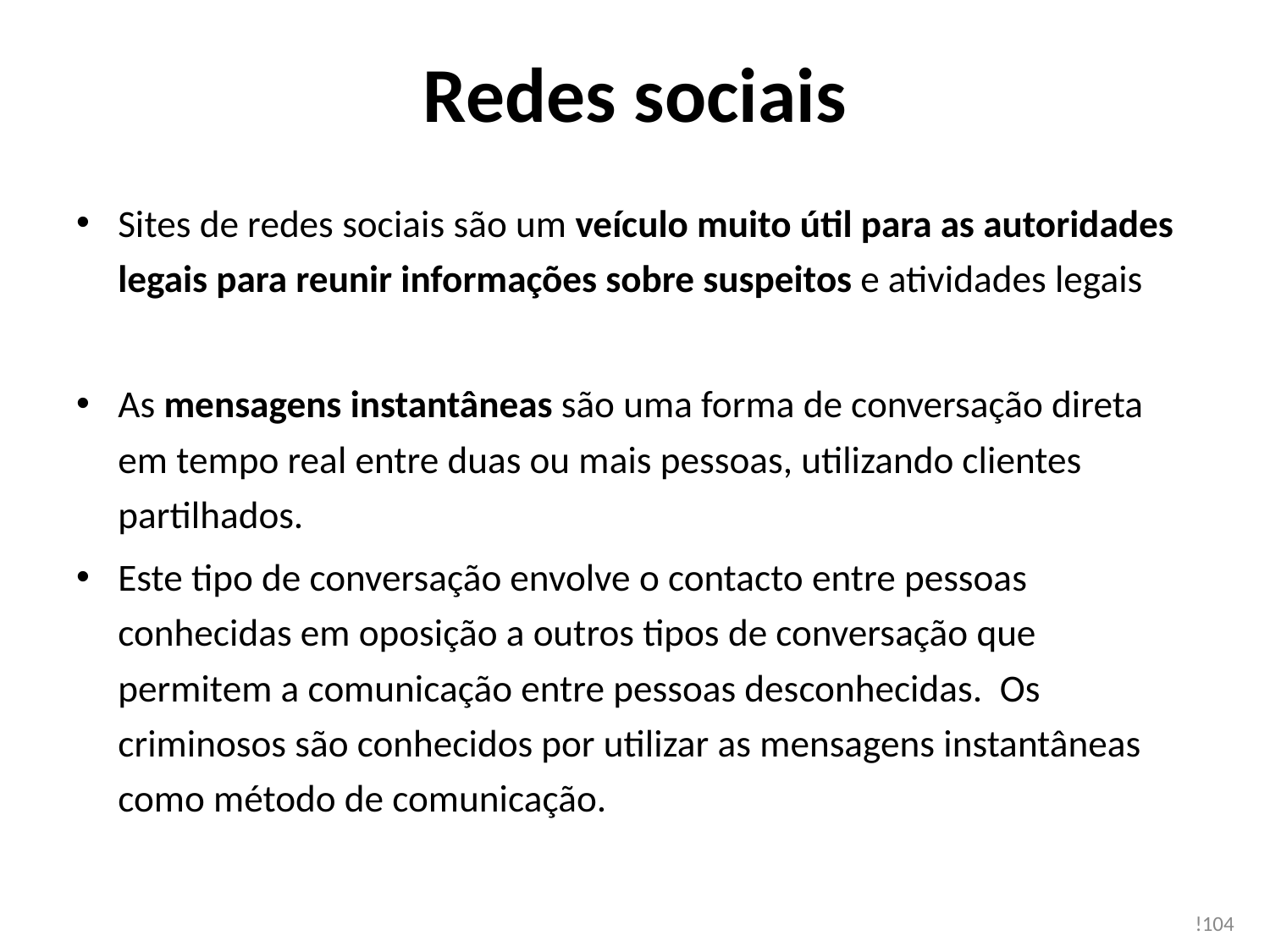

# Redes sociais
Sites de redes sociais são um veículo muito útil para as autoridades legais para reunir informações sobre suspeitos e atividades legais

As mensagens instantâneas são uma forma de conversação direta em tempo real entre duas ou mais pessoas, utilizando clientes partilhados.
Este tipo de conversação envolve o contacto entre pessoas conhecidas em oposição a outros tipos de conversação que permitem a comunicação entre pessoas desconhecidas.  Os criminosos são conhecidos por utilizar as mensagens instantâneas como método de comunicação.

!104